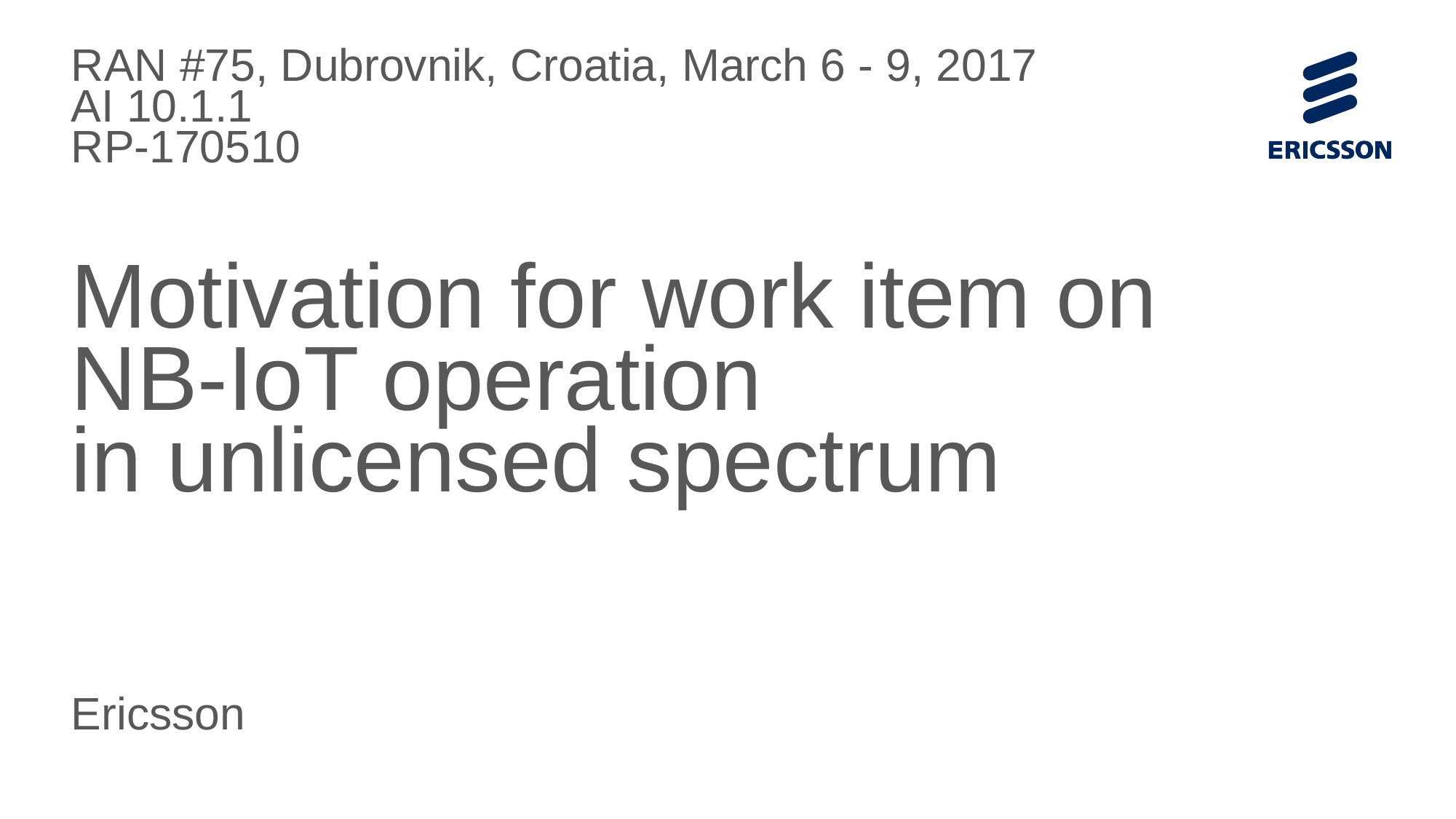

RAN #75, Dubrovnik, Croatia, March 6 - 9, 2017
AI 10.1.1
RP-170510

# Motivation for work item on NB-IoT operation in unlicensed spectrum
Ericsson